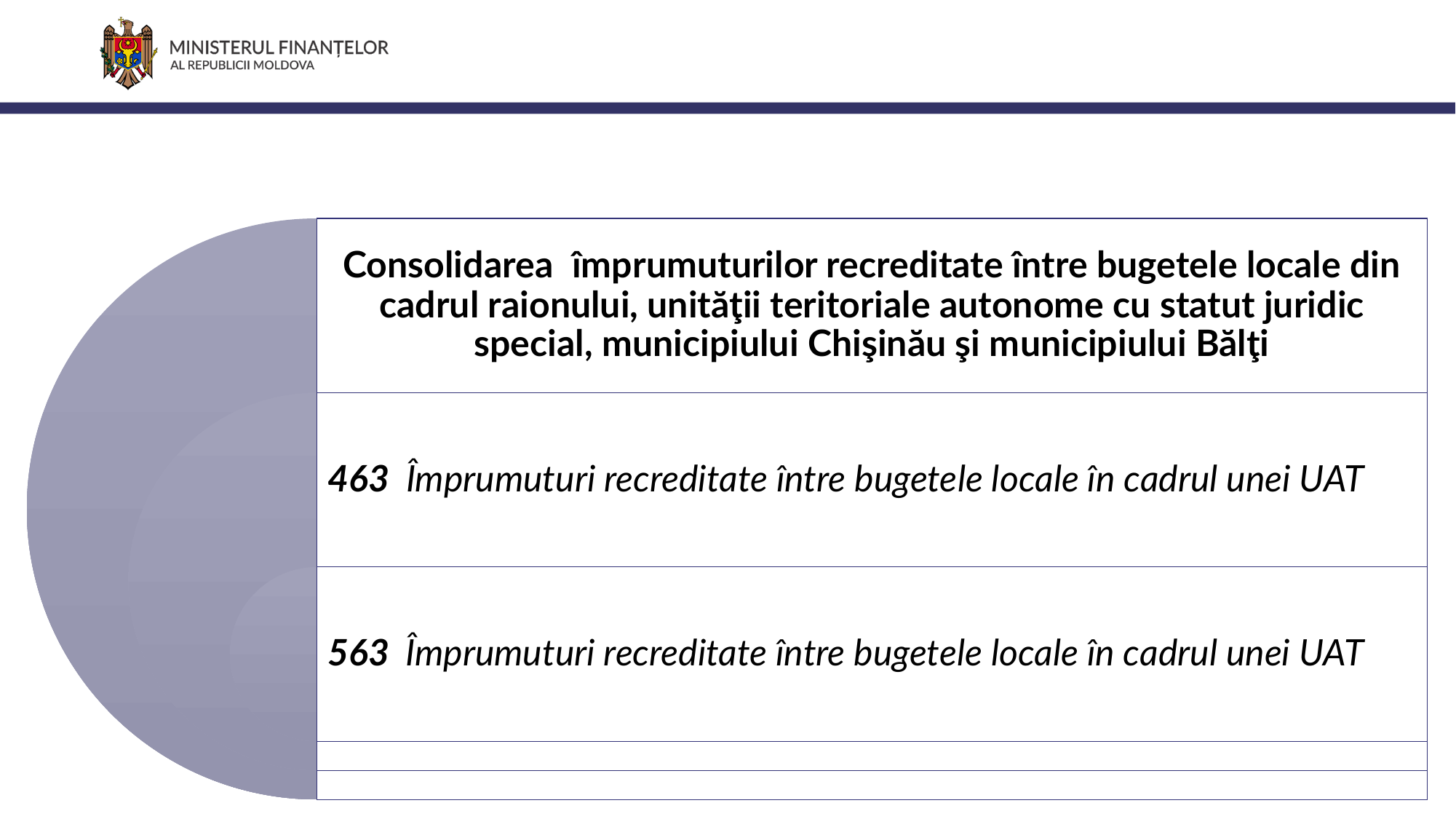

Consolidarea  împrumuturilor recreditate între bugetele locale din cadrul raionului, unităţii teritoriale autonome cu statut juridic special, municipiului Chişinău şi municipiului Bălţi
463  Împrumuturi recreditate între bugetele locale în cadrul unei UAT
563  Împrumuturi recreditate între bugetele locale în cadrul unei UAT